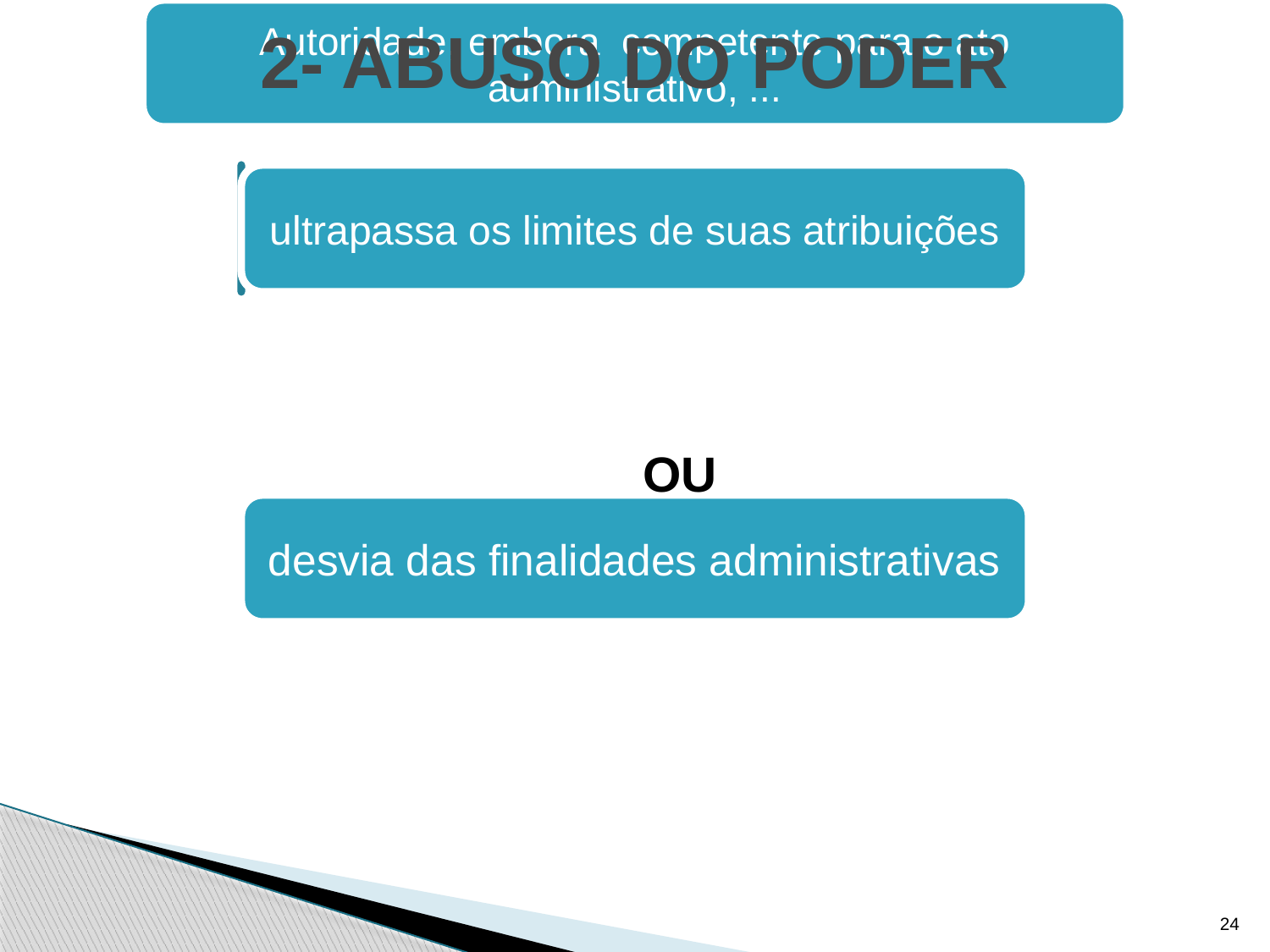

# 2- ABUSO DO PODER
Autoridade, embora  competente para o ato administrativo, ...
ultrapassa os limites de suas atribuições
desvia das finalidades administrativas
OU
24